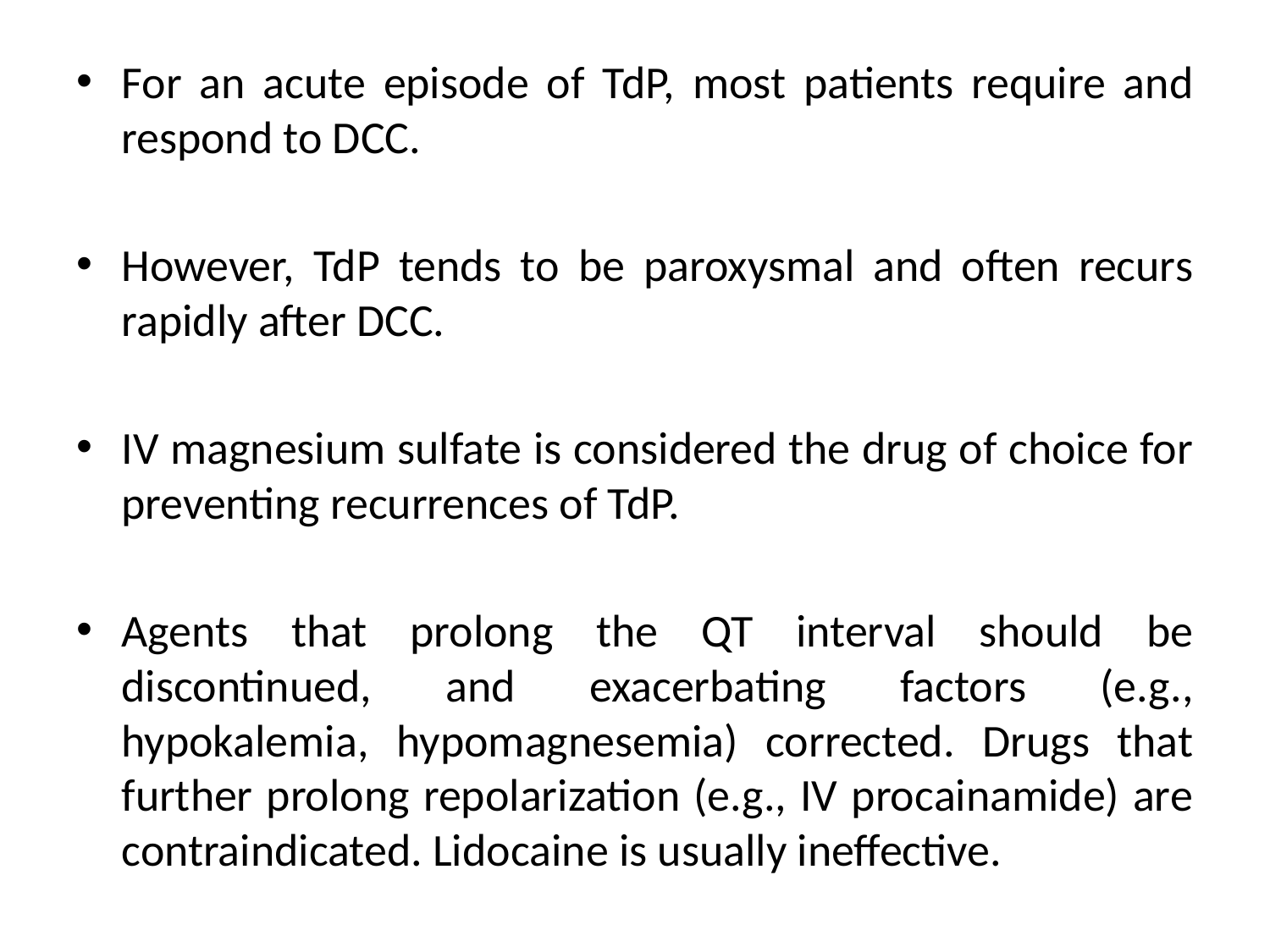

For an acute episode of TdP, most patients require and respond to DCC.

However, TdP tends to be paroxysmal and often recurs rapidly after DCC.

IV magnesium sulfate is considered the drug of choice for preventing recurrences of TdP.

Agents that prolong the QT interval should be discontinued, and exacerbating factors (e.g., hypokalemia, hypomagnesemia) corrected. Drugs that further prolong repolarization (e.g., IV procainamide) are contraindicated. Lidocaine is usually ineffective.